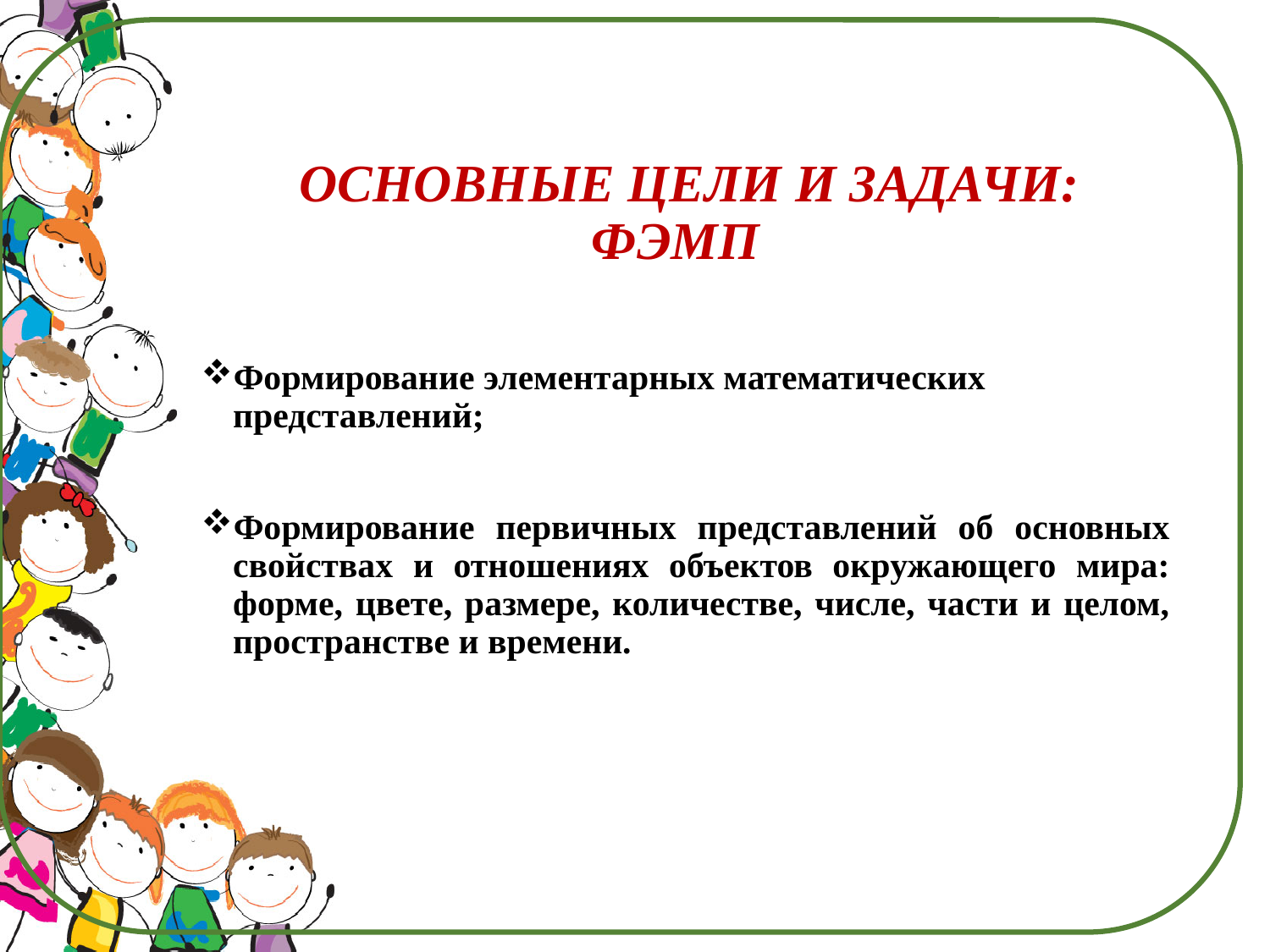

#

        ОСНОВНЫЕ ЦЕЛИ И ЗАДАЧИ:
                           ФЭМП

Формирование элементарных математических представлений;

Формирование первичных представлений об основных свойствах и отношениях объектов окружающего мира: форме, цвете, размере, количестве, числе, части и целом, пространстве и времени.